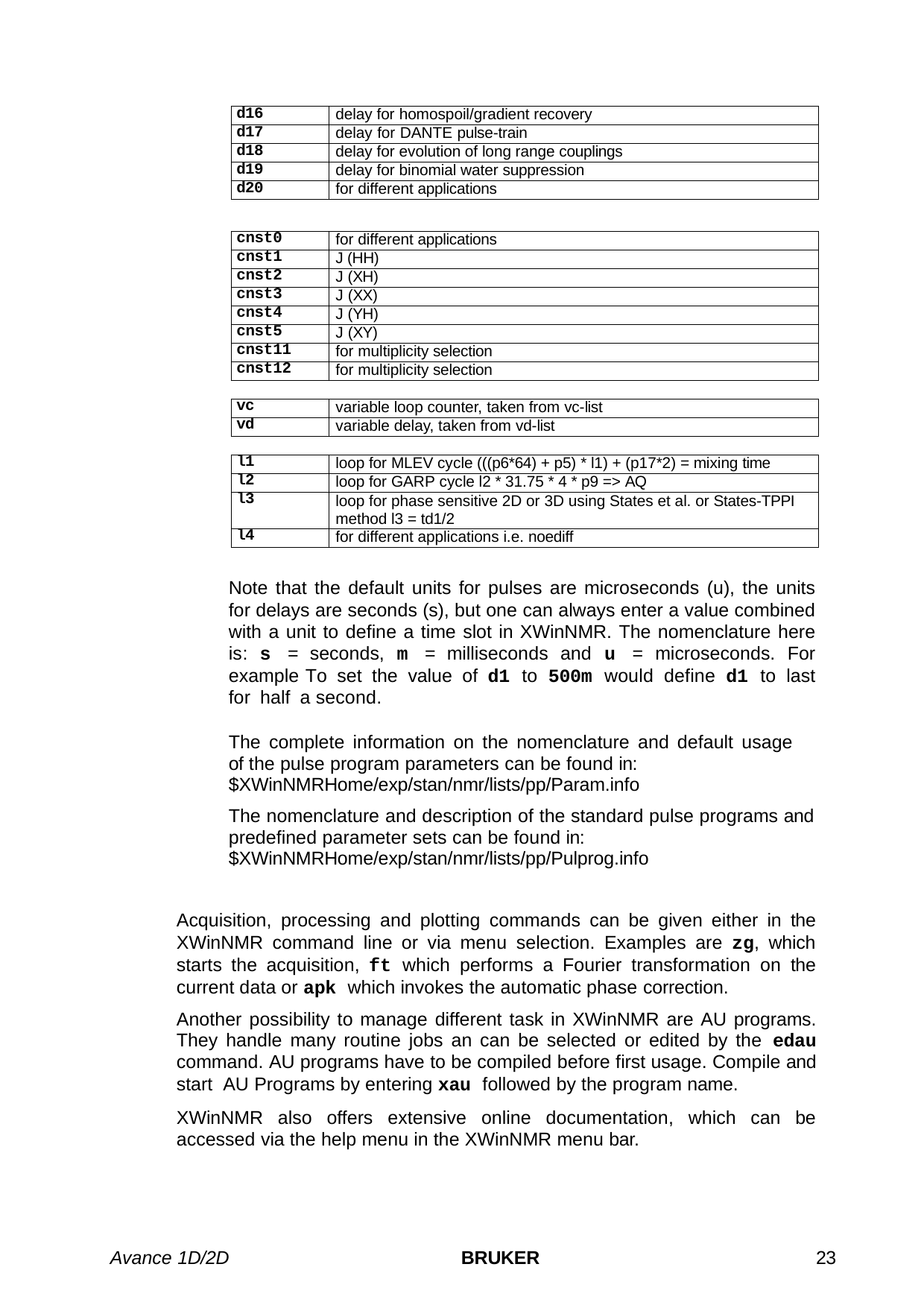

| d16 | delay for homospoil/gradient recovery |
| --- | --- |
| d17 | delay for DANTE pulse-train |
| d18 | delay for evolution of long range couplings |
| d19 | delay for binomial water suppression |
| d20 | for different applications |
| cnst0 | for different applications |
| --- | --- |
| cnst1 | J (HH) |
| cnst2 | J (XH) |
| cnst3 | J (XX) |
| cnst4 | J (YH) |
| cnst5 | J (XY) |
| cnst11 | for multiplicity selection |
| cnst12 | for multiplicity selection |
| vc | variable loop counter, taken from vc-list |
| --- | --- |
| vd | variable delay, taken from vd-list |
| l1 | loop for MLEV cycle (((p6\*64) + p5) \* l1) + (p17\*2) = mixing time |
| --- | --- |
| l2 | loop for GARP cycle l2 \* 31.75 \* 4 \* p9 => AQ |
| l3 | loop for phase sensitive 2D or 3D using States et al. or States-TPPI method l3 = td1/2 |
| l4 | for different applications i.e. noediff |
Note that the default units for pulses are microseconds (u), the units for delays are seconds (s), but one can always enter a value combined with a unit to define a time slot in XWinNMR. The nomenclature here is: s = seconds, m = milliseconds and u = microseconds. For example To set the value of d1 to 500m would define d1 to last for half a second.

The complete information on the nomenclature and default usage of the pulse program parameters can be found in:
$XWinNMRHome/exp/stan/nmr/lists/pp/Param.info
The nomenclature and description of the standard pulse programs and predefined parameter sets can be found in:
$XWinNMRHome/exp/stan/nmr/lists/pp/Pulprog.info

Acquisition, processing and plotting commands can be given either in the XWinNMR command line or via menu selection. Examples are zg, which starts the acquisition, ft which performs a Fourier transformation on the current data or apk which invokes the automatic phase correction.
Another possibility to manage different task in XWinNMR are AU programs. They handle many routine jobs an can be selected or edited by the edau command. AU programs have to be compiled before first usage. Compile and start AU Programs by entering xau followed by the program name.
XWinNMR  also  offers  extensive  online  documentation,  which  can  be accessed via the help menu in the XWinNMR menu bar.
Avance 1D/2D
BRUKER
23